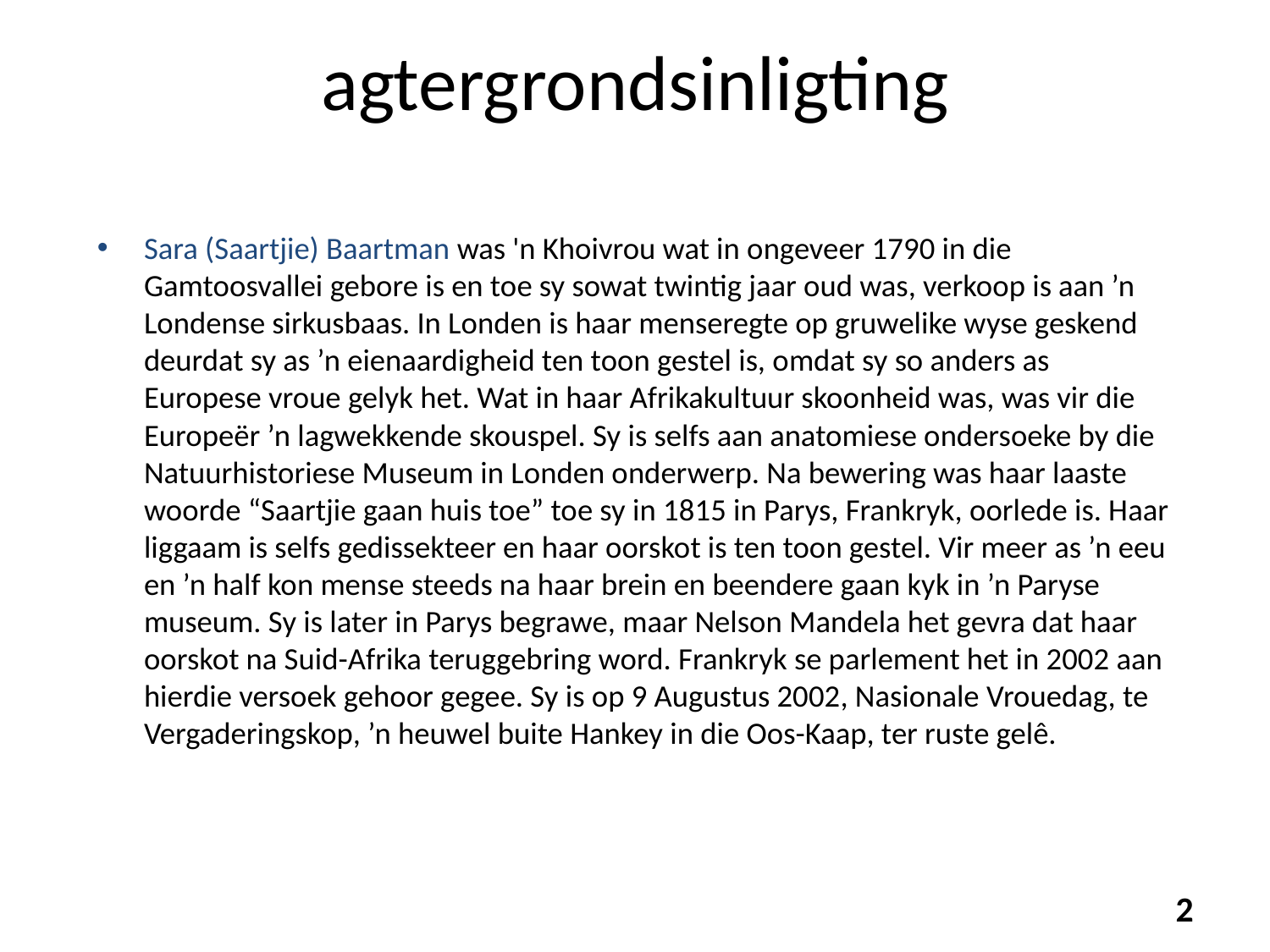

# agtergrondsinligting
Sara (Saartjie) Baartman was 'n Khoivrou wat in ongeveer 1790 in die Gamtoosvallei gebore is en toe sy sowat twintig jaar oud was, verkoop is aan ’n Londense sirkusbaas. In Londen is haar menseregte op gruwelike wyse geskend deurdat sy as ’n eienaardigheid ten toon gestel is, omdat sy so anders as Europese vroue gelyk het. Wat in haar Afrikakultuur skoonheid was, was vir die Europeër ’n lagwekkende skouspel. Sy is selfs aan anatomiese ondersoeke by die Natuurhistoriese Museum in Londen onderwerp. Na bewering was haar laaste woorde “Saartjie gaan huis toe” toe sy in 1815 in Parys, Frankryk, oorlede is. Haar liggaam is selfs gedissekteer en haar oorskot is ten toon gestel. Vir meer as ’n eeu en ’n half kon mense steeds na haar brein en beendere gaan kyk in ’n Paryse museum. Sy is later in Parys begrawe, maar Nelson Mandela het gevra dat haar oorskot na Suid-Afrika teruggebring word. Frankryk se parlement het in 2002 aan hierdie versoek gehoor gegee. Sy is op 9 Augustus 2002, Nasionale Vrouedag, te Vergaderingskop, ’n heuwel buite Hankey in die Oos-Kaap, ter ruste gelê.
2